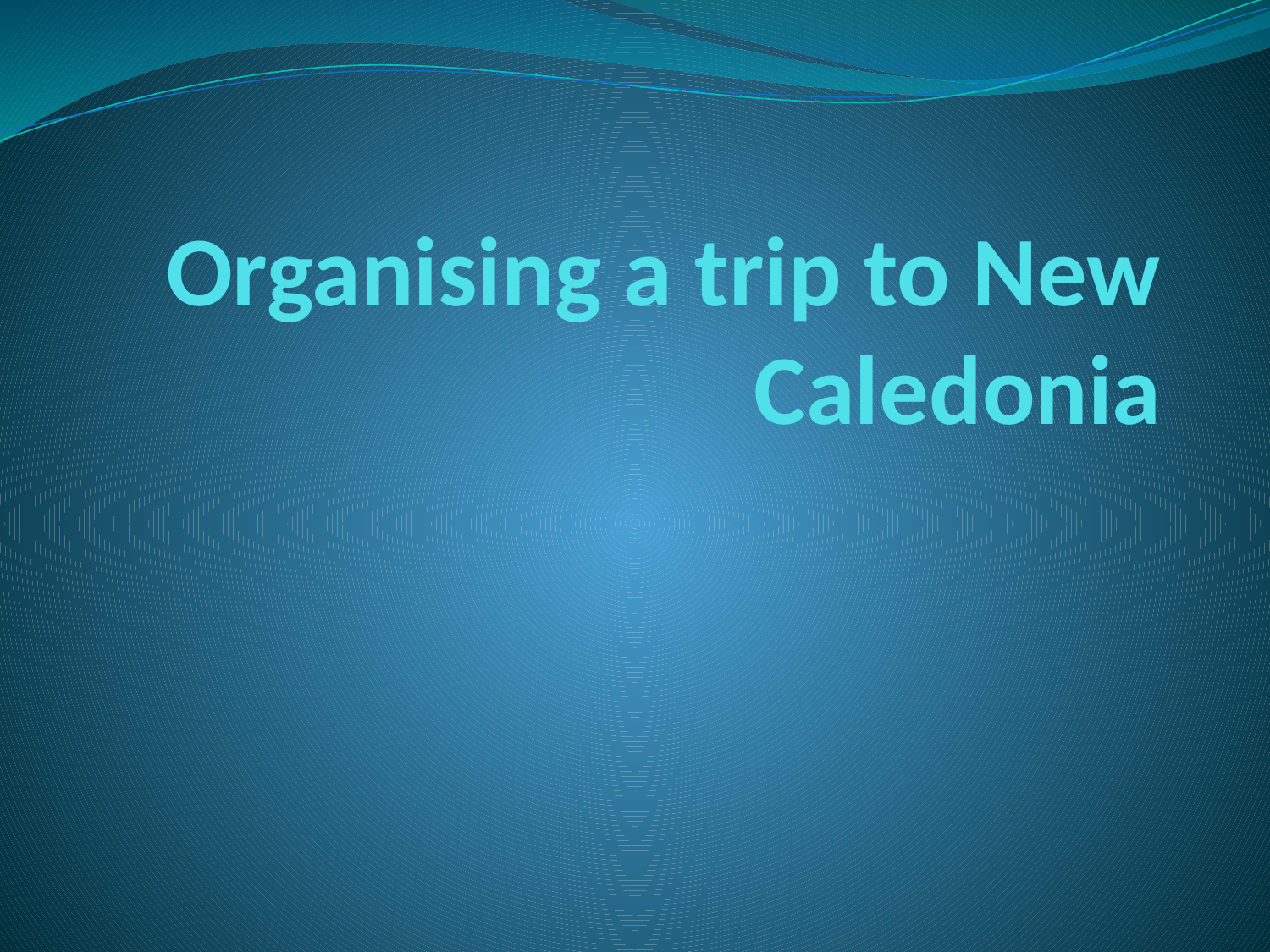

# Organising a trip to New Caledonia